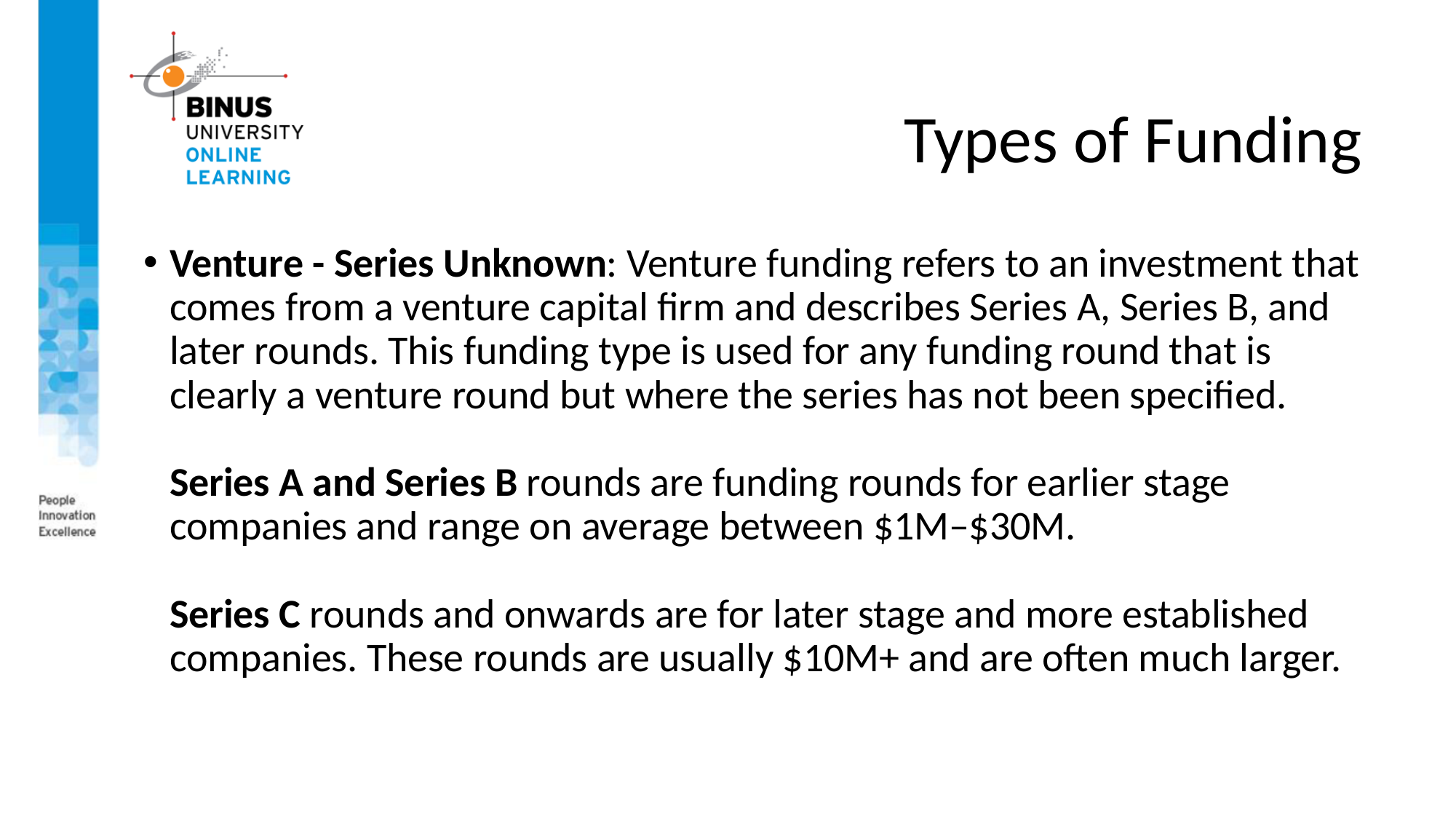

Types of Funding
Venture - Series Unknown: Venture funding refers to an investment that comes from a venture capital firm and describes Series A, Series B, and later rounds. This funding type is used for any funding round that is clearly a venture round but where the series has not been specified.
Series A and Series B rounds are funding rounds for earlier stage companies and range on average between $1M–$30M.
Series C rounds and onwards are for later stage and more established companies. These rounds are usually $10M+ and are often much larger.